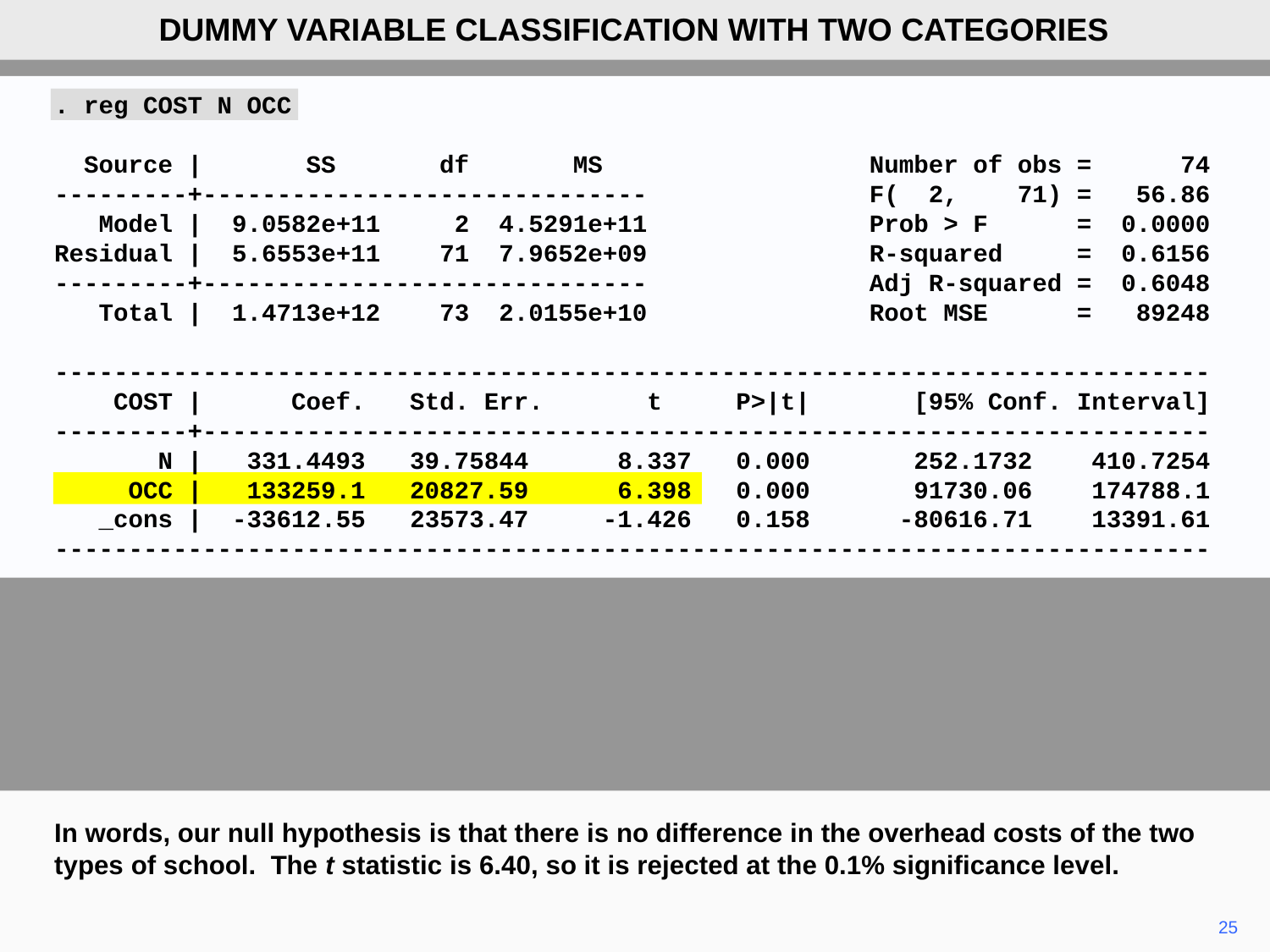

DUMMY VARIABLE CLASSIFICATION WITH TWO CATEGORIES

. reg COST N OCC

  Source |       SS       df       MS                  Number of obs =      74
---------+------------------------------               F(  2,    71) =   56.86
   Model |  9.0582e+11     2  4.5291e+11               Prob > F      =  0.0000
Residual |  5.6553e+11    71  7.9652e+09               R-squared     =  0.6156
---------+------------------------------               Adj R-squared =  0.6048
   Total |  1.4713e+12    73  2.0155e+10               Root MSE      =   89248

------------------------------------------------------------------------------
    COST |      Coef.   Std. Err.       t     P>|t|       [95% Conf. Interval]
---------+--------------------------------------------------------------------
       N |   331.4493   39.75844      8.337   0.000       252.1732    410.7254
     OCC |   133259.1   20827.59      6.398   0.000       91730.06    174788.1
   _cons |  -33612.55   23573.47     -1.426   0.158      -80616.71    13391.61
------------------------------------------------------------------------------

In words, our null hypothesis is that there is no difference in the overhead costs of the two types of school.  The t statistic is 6.40, so it is rejected at the 0.1% significance level.
25